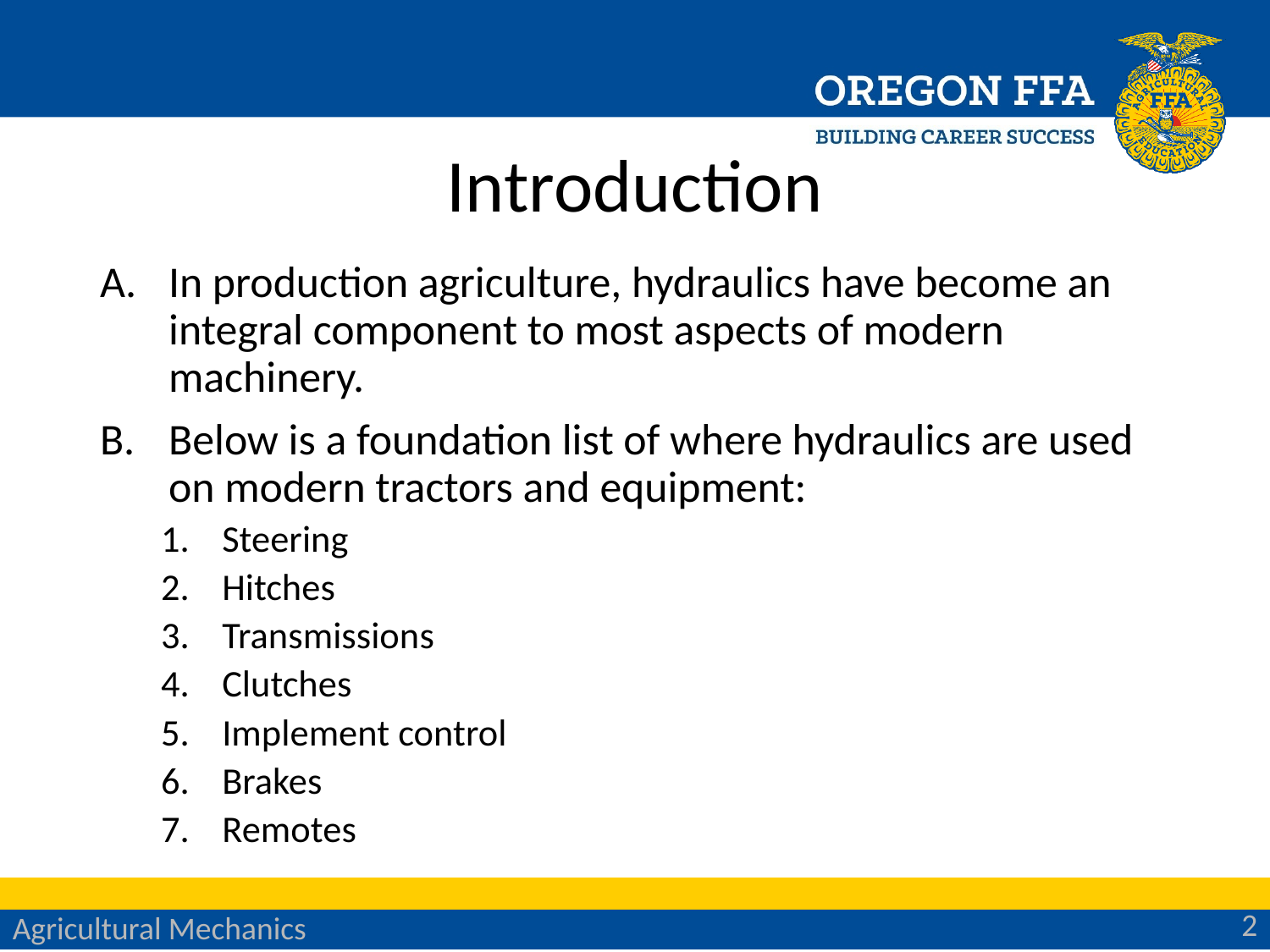

# Introduction
In production agriculture, hydraulics have become an integral component to most aspects of modern machinery.
Below is a foundation list of where hydraulics are used on modern tractors and equipment:
Steering
Hitches
Transmissions
Clutches
Implement control
Brakes
Remotes
2
Agricultural Mechanics